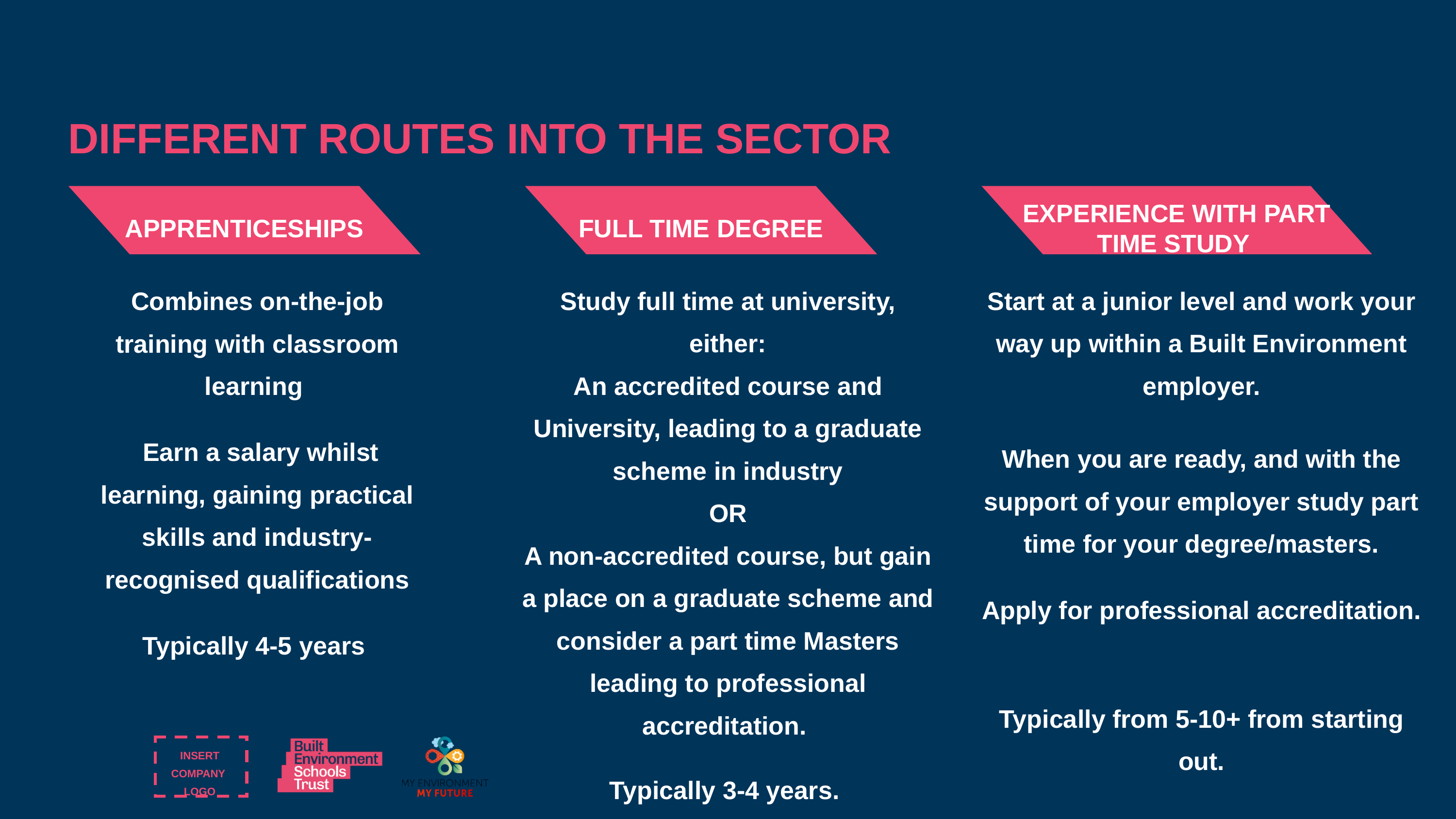

DIFFERENT ROUTES INTO THE SECTOR

EXPERIENCE WITH PART TIME STUDY

APPRENTICESHIPS

FULL TIME DEGREE
Combines on-the-job training with classroom learning ​
​
 Earn a salary whilst learning, gaining practical skills and industry-recognised qualifications​
​
Typically 4-5 years

Study full time at university, either:​
An accredited course and University, leading to a graduate scheme in industry​
OR​
A non-accredited course, but gain a place on a graduate scheme and consider a part time Masters leading to professional accreditation. ​
​
Typically 3-4 years.
Start at a junior level and work your way up within a Built Environment employer.​
​
When you are ready, and with the support of your employer study part time for your degree/masters.​
​
Apply for professional accreditation. ​

Typically from 5-10+ from starting out.

INSERT COMPANY
LOGO